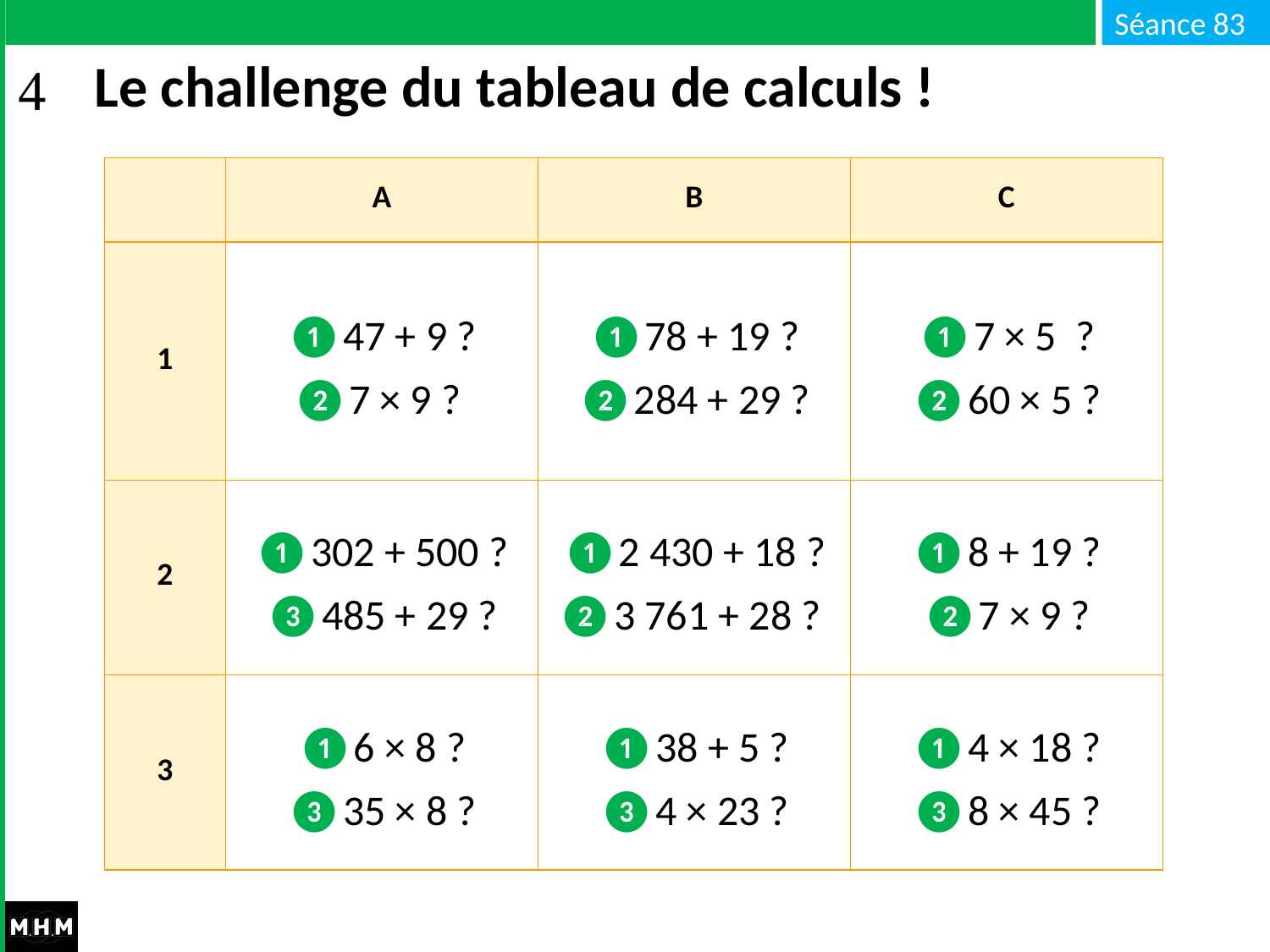

# Le challenge du tableau de calculs !
|  | A | B | C |
| --- | --- | --- | --- |
| 1 | ❶47 + 9 ? ❷7 × 9 ? | ❶78 + 19 ? ❷284 + 29 ? | ❶7 × 5 ? ❷60 × 5 ? |
| 2 | ❶302 + 500 ? ❸485 + 29 ? | ❶2 430 + 18 ? ❷3 761 + 28 ? | ❶8 + 19 ? ❷7 × 9 ? |
| 3 | ❶6 × 8 ? ❸35 × 8 ? | ❶38 + 5 ? ❸4 × 23 ? | ❶4 × 18 ? ❸8 × 45 ? |